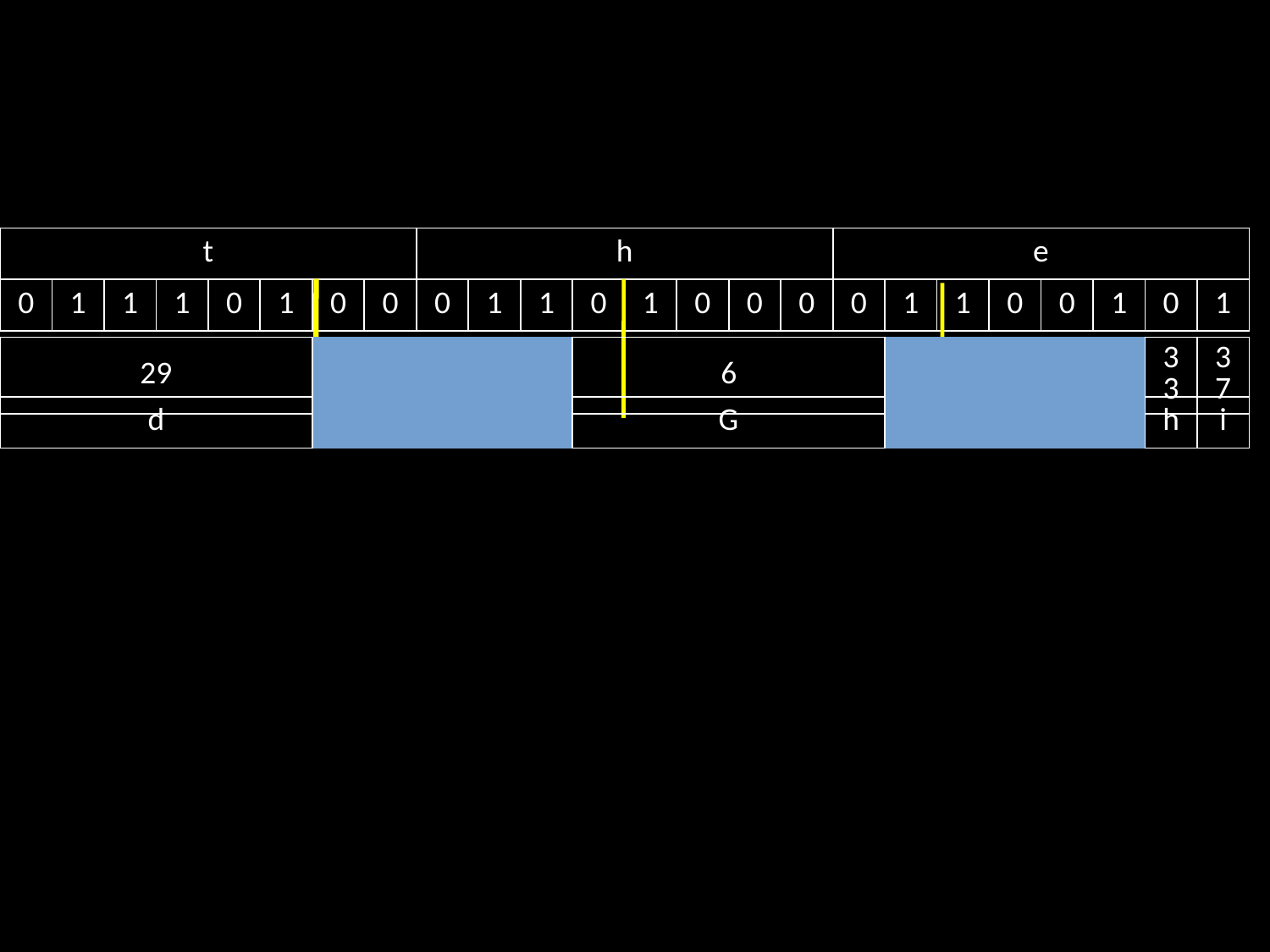

| t |  |  |  |  |  |  |  | h |  |  |  |  |  |  |  | e |  |  |  |  |  |  |  |
| --- | --- | --- | --- | --- | --- | --- | --- | --- | --- | --- | --- | --- | --- | --- | --- | --- | --- | --- | --- | --- | --- | --- | --- |
| 0 | 1 | 1 | 1 | 0 | 1 | 0 | 0 | 0 | 1 | 1 | 0 | 1 | 0 | 0 | 0 | 0 | 1 | 1 | 0 | 0 | 1 | 0 | 1 |
| 29 |  |  |  |  |  | 6 |  |  |  |  |  | 33 |  |  |  |  |  | 37 |  |  |  |  |  |
| --- | --- | --- | --- | --- | --- | --- | --- | --- | --- | --- | --- | --- | --- | --- | --- | --- | --- | --- | --- | --- | --- | --- | --- |
| d |  |  |  |  |  | G |  |  |  |  |  | h |  |  |  |  |  | i |  |  |  |  |  |
| --- | --- | --- | --- | --- | --- | --- | --- | --- | --- | --- | --- | --- | --- | --- | --- | --- | --- | --- | --- | --- | --- | --- | --- |